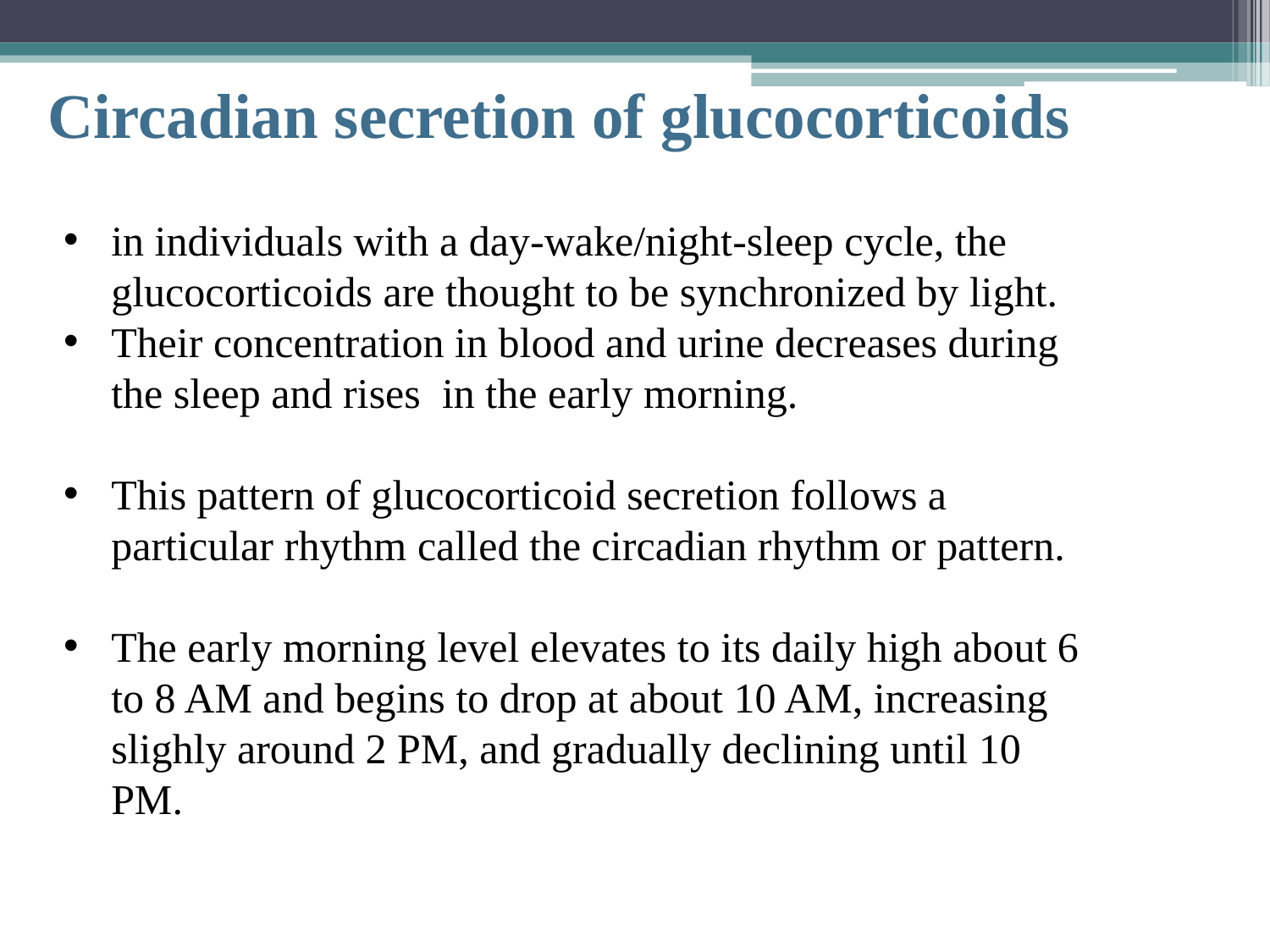

# Circadian secretion of glucocorticoids
in individuals with a day-wake/night-sleep cycle, the glucocorticoids are thought to be synchronized by light.
Their concentration in blood and urine decreases during the sleep and rises  in the early morning.

This pattern of glucocorticoid secretion follows a particular rhythm called the circadian rhythm or pattern.

The early morning level elevates to its daily high about 6 to 8 AM and begins to drop at about 10 AM, increasing slighly around 2 PM, and gradually declining until 10 PM.